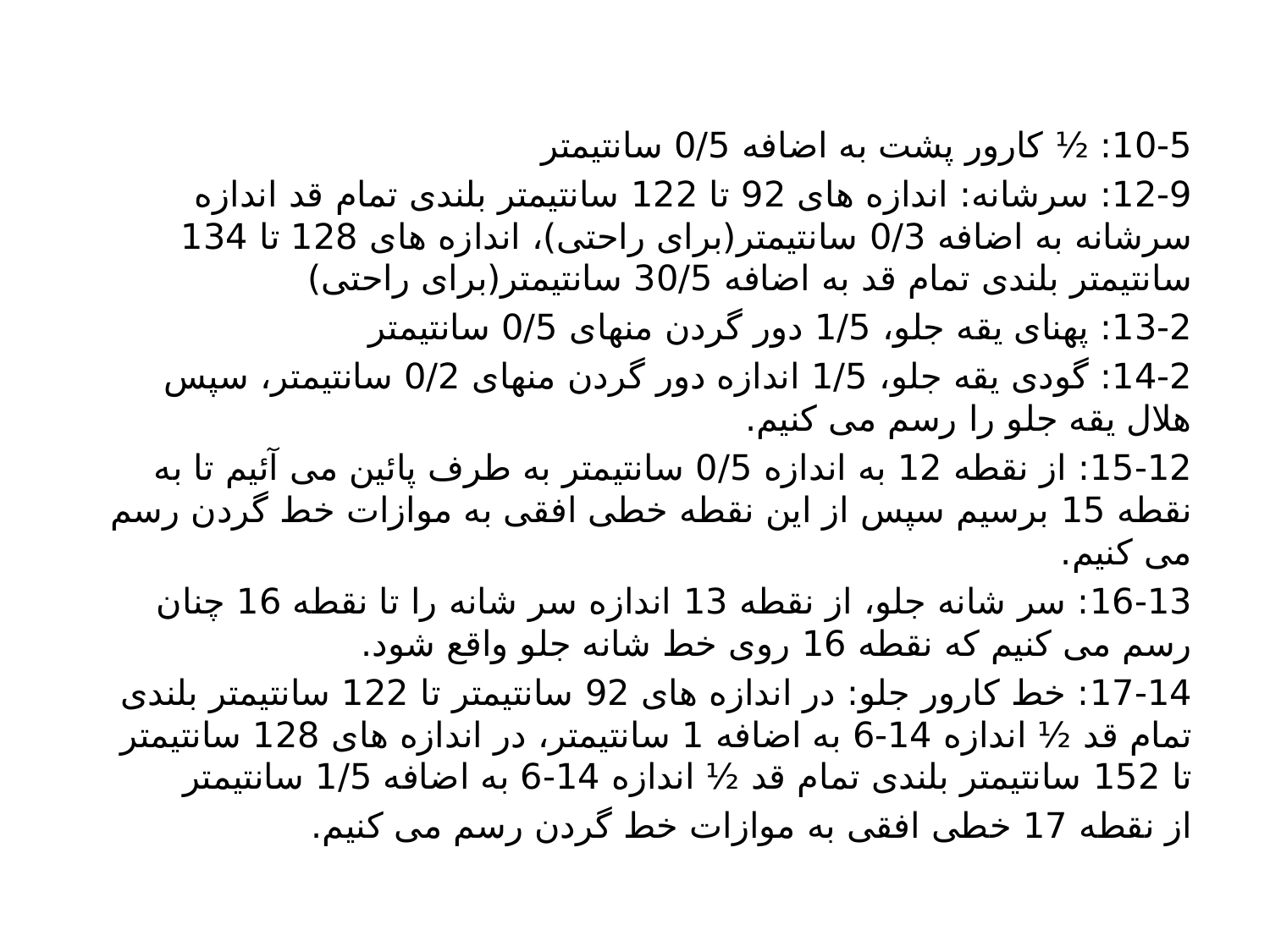

10-5: ½ کارور پشت به اضافه 0/5 سانتیمتر
12-9: سرشانه: اندازه های 92 تا 122 سانتیمتر بلندی تمام قد اندازه سرشانه به اضافه 0/3 سانتیمتر(برای راحتی)، اندازه های 128 تا 134 سانتیمتر بلندی تمام قد به اضافه 30/5 سانتیمتر(برای راحتی)
13-2: پهنای یقه جلو، 1/5 دور گردن منهای 0/5 سانتیمتر
14-2: گودی یقه جلو، 1/5 اندازه دور گردن منهای 0/2 سانتیمتر، سپس هلال یقه جلو را رسم می کنیم.
15-12: از نقطه 12 به اندازه 0/5 سانتیمتر به طرف پائین می آئیم تا به نقطه 15 برسیم سپس از این نقطه خطی افقی به موازات خط گردن رسم می کنیم.
16-13: سر شانه جلو، از نقطه 13 اندازه سر شانه را تا نقطه 16 چنان رسم می کنیم که نقطه 16 روی خط شانه جلو واقع شود.
17-14: خط کارور جلو: در اندازه های 92 سانتیمتر تا 122 سانتیمتر بلندی تمام قد ½ اندازه 14-6 به اضافه 1 سانتیمتر، در اندازه های 128 سانتیمتر تا 152 سانتیمتر بلندی تمام قد ½ اندازه 14-6 به اضافه 1/5 سانتیمتر
از نقطه 17 خطی افقی به موازات خط گردن رسم می کنیم.